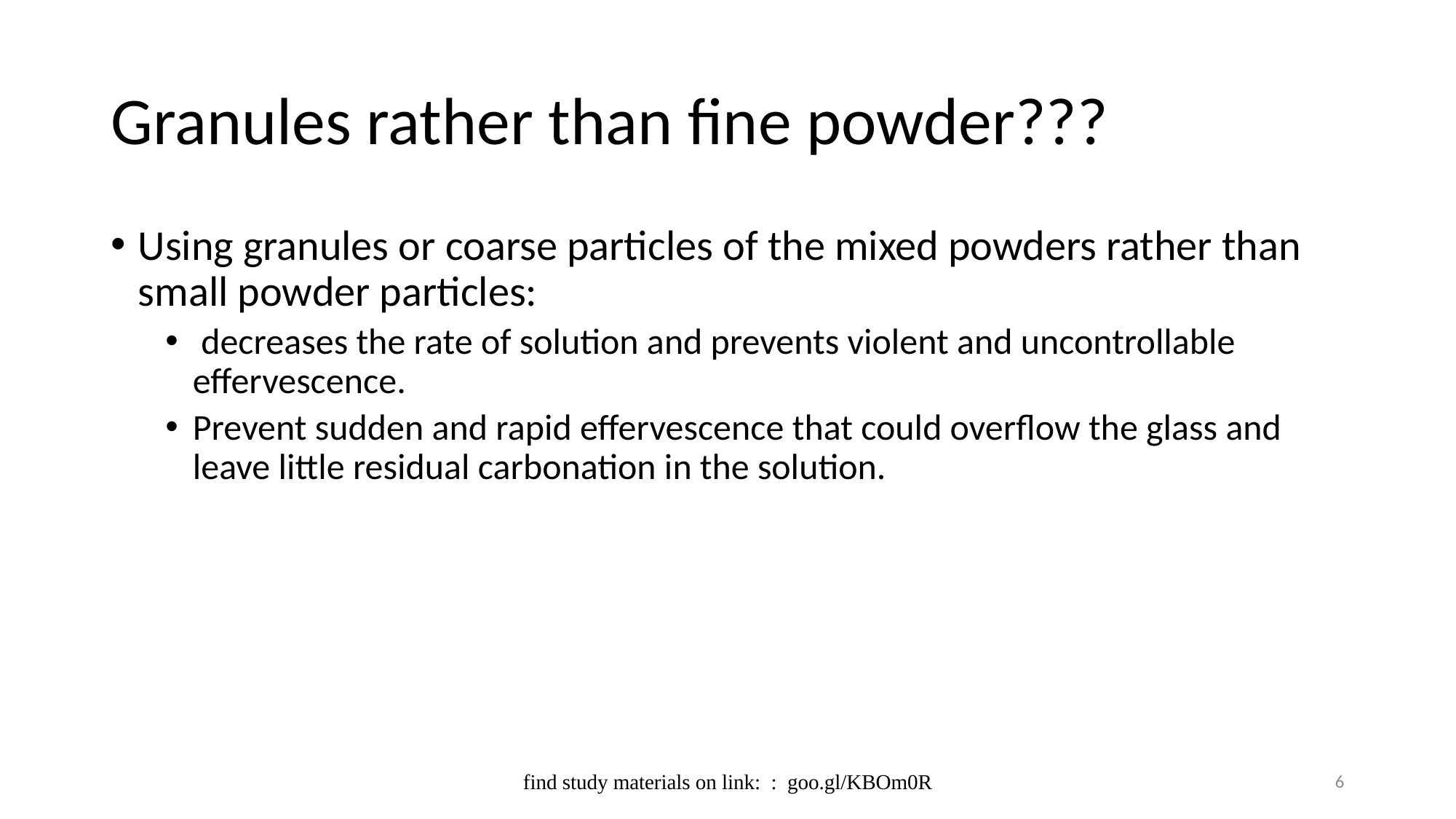

# Granules rather than fine powder???
Using granules or coarse particles of the mixed powders rather than small powder particles:
 decreases the rate of solution and prevents violent and uncontrollable effervescence.
Prevent sudden and rapid effervescence that could overflow the glass and leave little residual carbonation in the solution.

find study materials on link:  :  goo.gl/KBOm0R
6